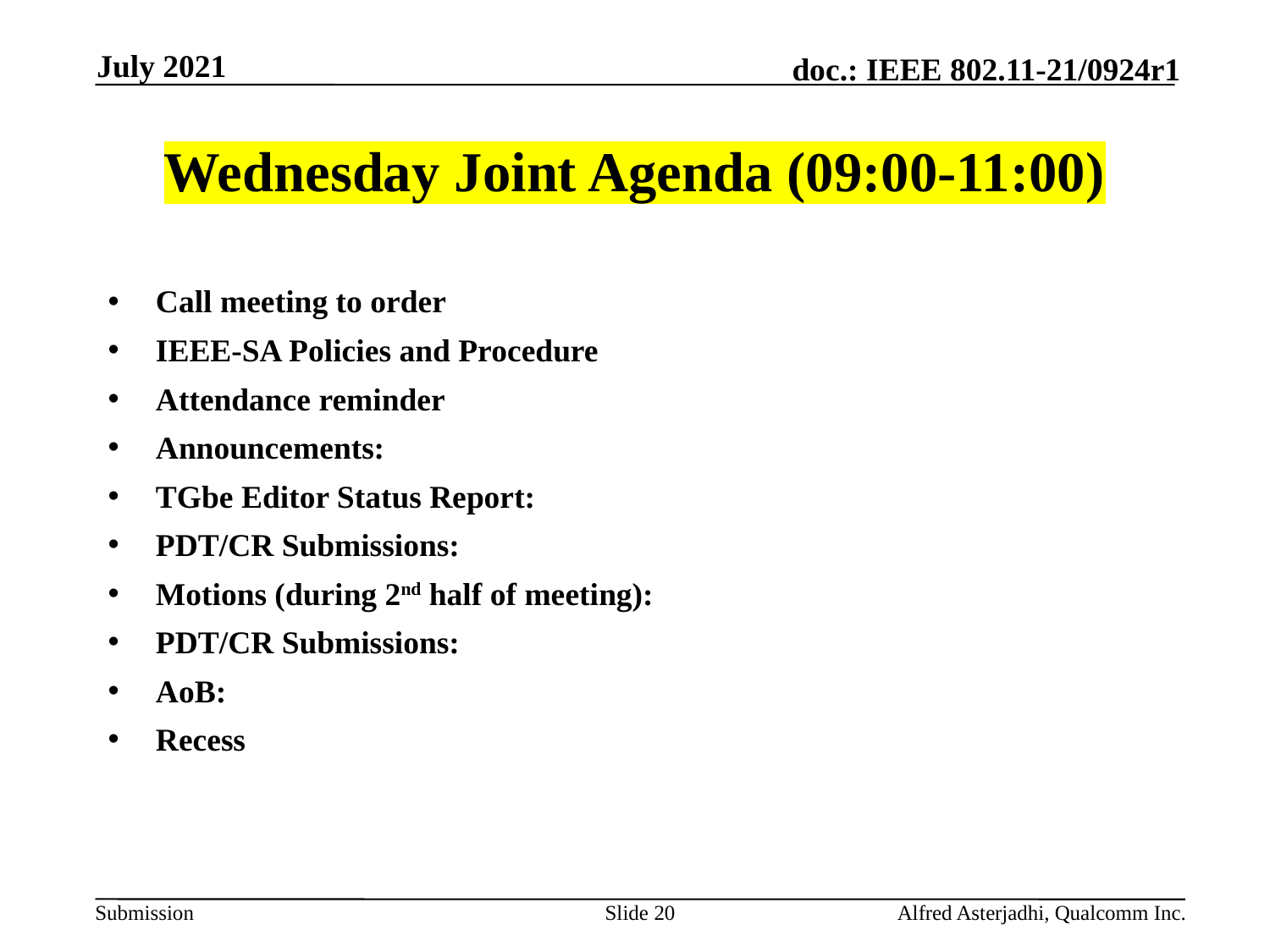

July 2021
# Wednesday Joint Agenda (09:00-11:00)
Call meeting to order
IEEE-SA Policies and Procedure
Attendance reminder
Announcements:
TGbe Editor Status Report:
PDT/CR Submissions:
Motions (during 2nd half of meeting):
PDT/CR Submissions:
AoB:
Recess

Slide 20
Alfred Asterjadhi, Qualcomm Inc.